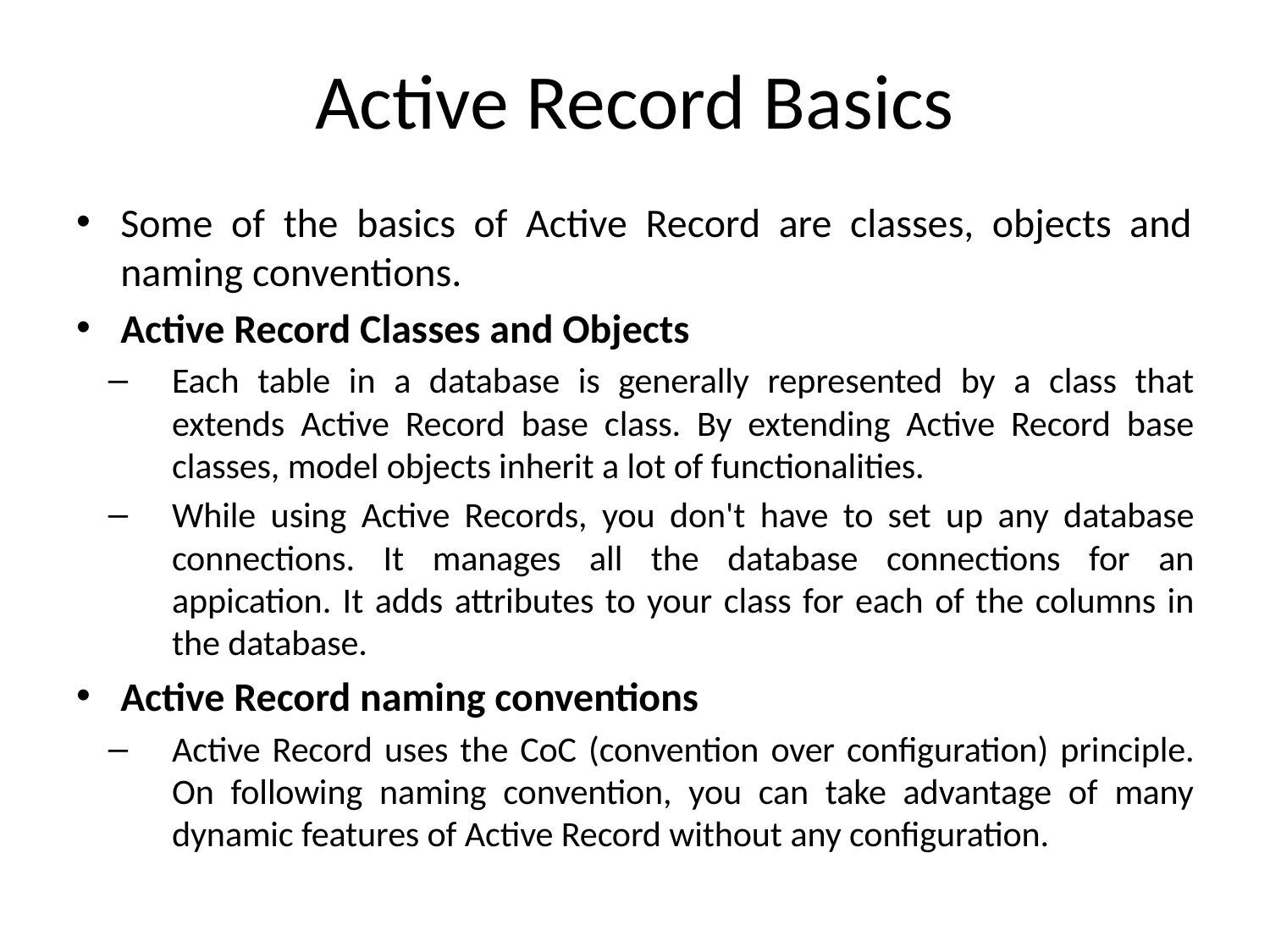

# Active Record Basics
Some of the basics of Active Record are classes, objects and naming conventions.
Active Record Classes and Objects
Each table in a database is generally represented by a class that extends Active Record base class. By extending Active Record base classes, model objects inherit a lot of functionalities.
While using Active Records, you don't have to set up any database connections. It manages all the database connections for an appication. It adds attributes to your class for each of the columns in the database.
Active Record naming conventions
Active Record uses the CoC (convention over configuration) principle. On following naming convention, you can take advantage of many dynamic features of Active Record without any configuration.